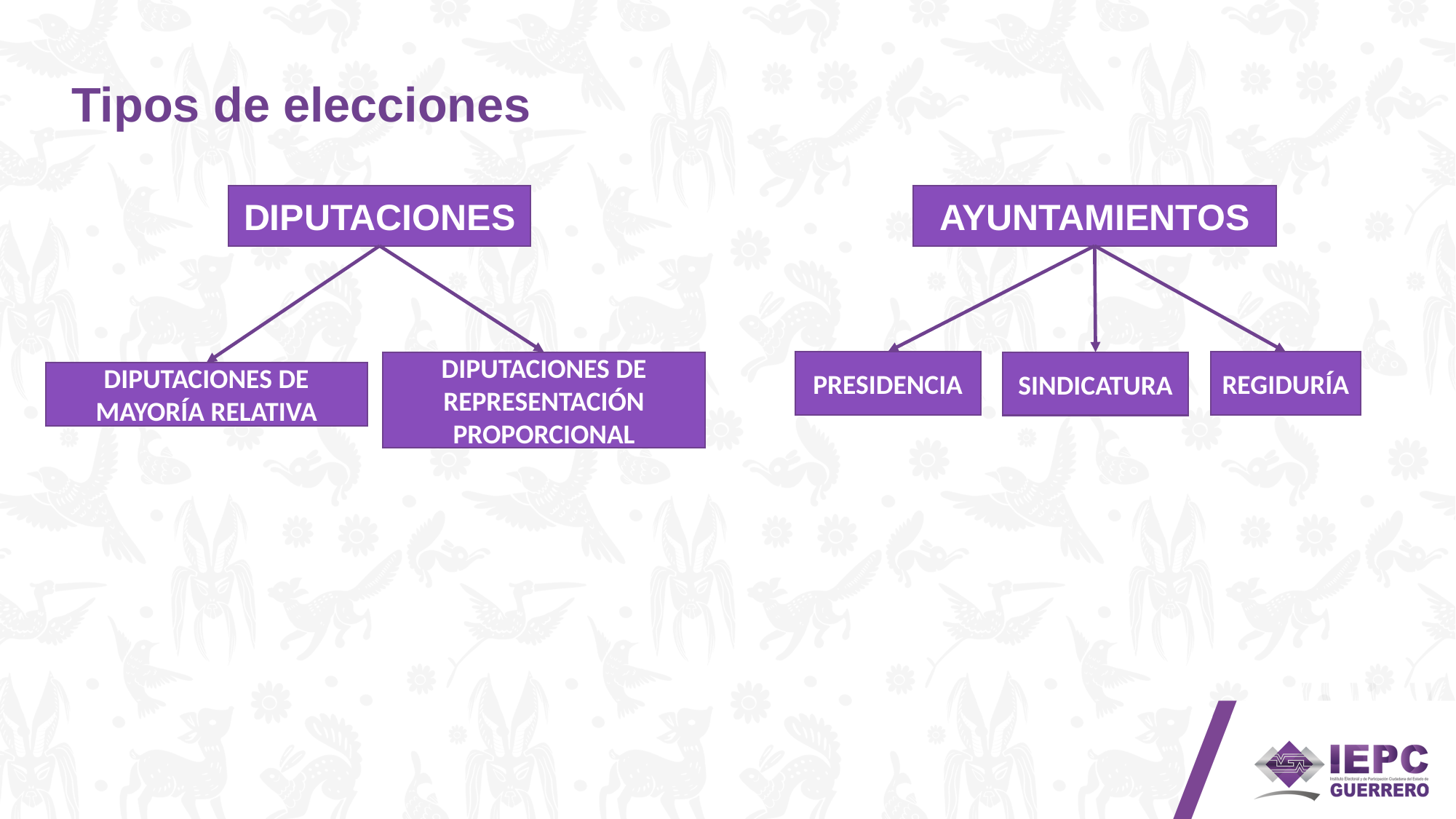

# Tipos de elecciones
DIPUTACIONES
AYUNTAMIENTOS
PRESIDENCIA
REGIDURÍA
DIPUTACIONES DE REPRESENTACIÓN PROPORCIONAL
SINDICATURA
DIPUTACIONES DE MAYORÍA RELATIVA